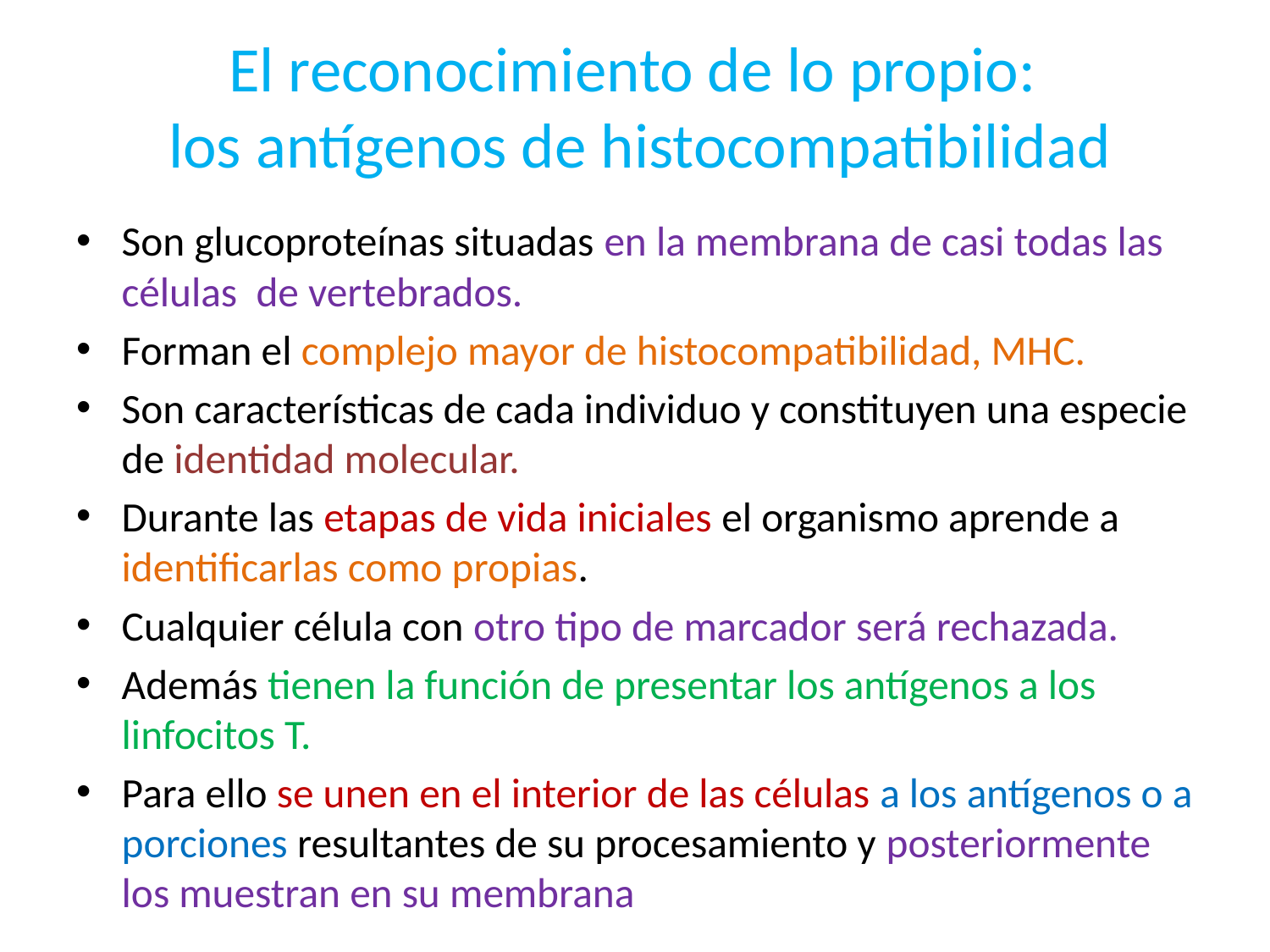

# El reconocimiento de lo propio: los antígenos de histocompatibilidad
Son glucoproteínas situadas en la membrana de casi todas las células  de vertebrados.
Forman el complejo mayor de histocompatibilidad, MHC.
Son características de cada individuo y constituyen una especie de identidad molecular.
Durante las etapas de vida iniciales el organismo aprende a identificarlas como propias.
Cualquier célula con otro tipo de marcador será rechazada.
Además tienen la función de presentar los antígenos a los linfocitos T.
Para ello se unen en el interior de las células a los antígenos o a porciones resultantes de su procesamiento y posteriormente los muestran en su membrana